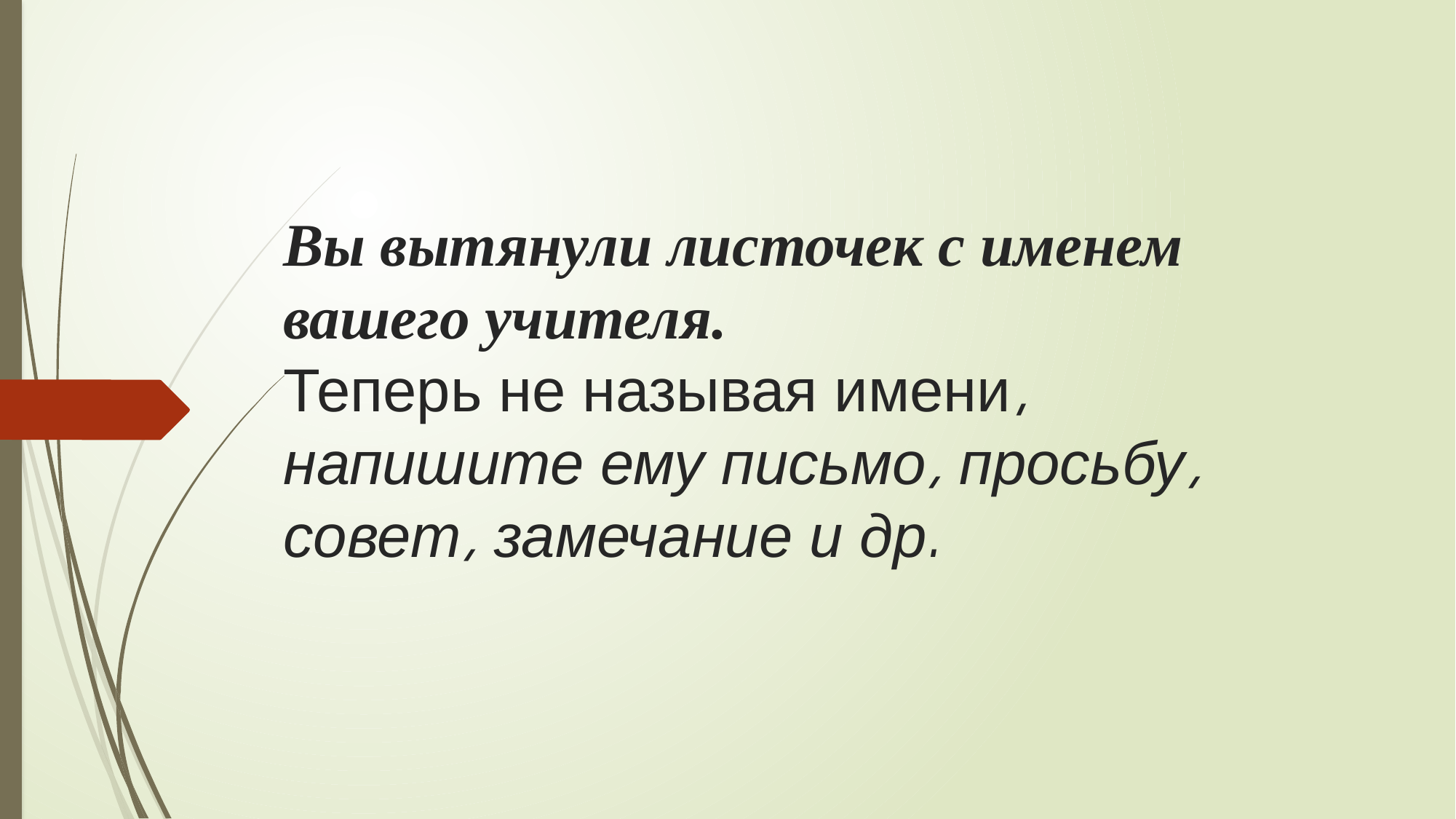

# Вы вытянули листочек с именем вашего учителя. Теперь не называя имени, напишите ему письмо, просьбу, совет, замечание и др.